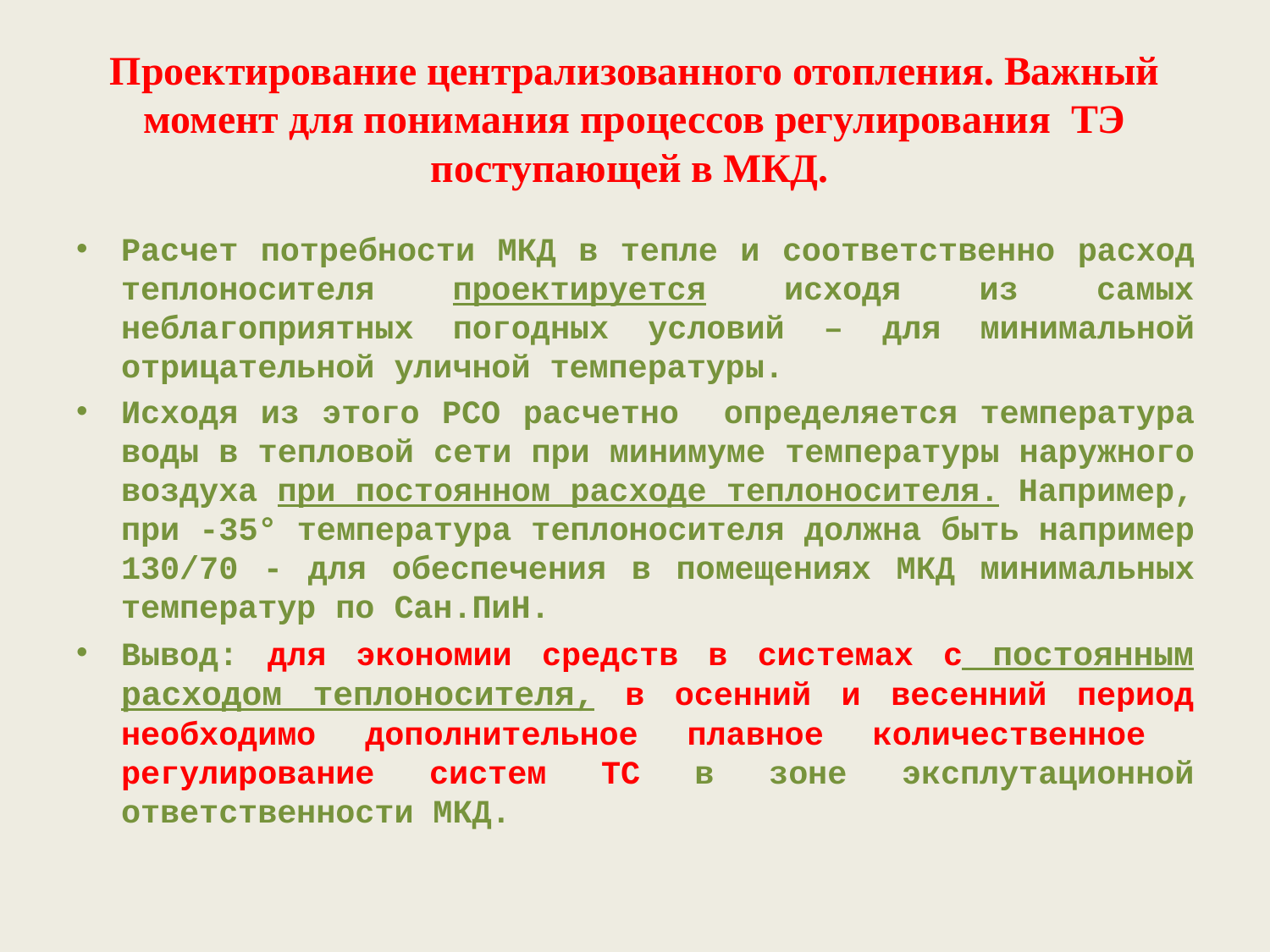

# Проектирование централизованного отопления. Важный момент для понимания процессов регулирования  ТЭ поступающей в МКД.
Расчет потребности МКД в тепле и соответственно расход теплоносителя проектируется исходя из самых неблагоприятных погодных условий – для минимальной отрицательной уличной температуры.
Исходя из этого РСО расчетно  определяется температура воды в тепловой сети при минимуме температуры наружного воздуха при постоянном расходе теплоносителя. Например, при -35° температура теплоносителя должна быть например 130/70 - для обеспечения в помещениях МКД минимальных температур по Сан.ПиН.
Вывод: для экономии средств в системах с постоянным расходом теплоносителя, в осенний и весенний период необходимо дополнительное плавное количественное  регулирование систем ТС в зоне эксплутационной ответственности МКД.